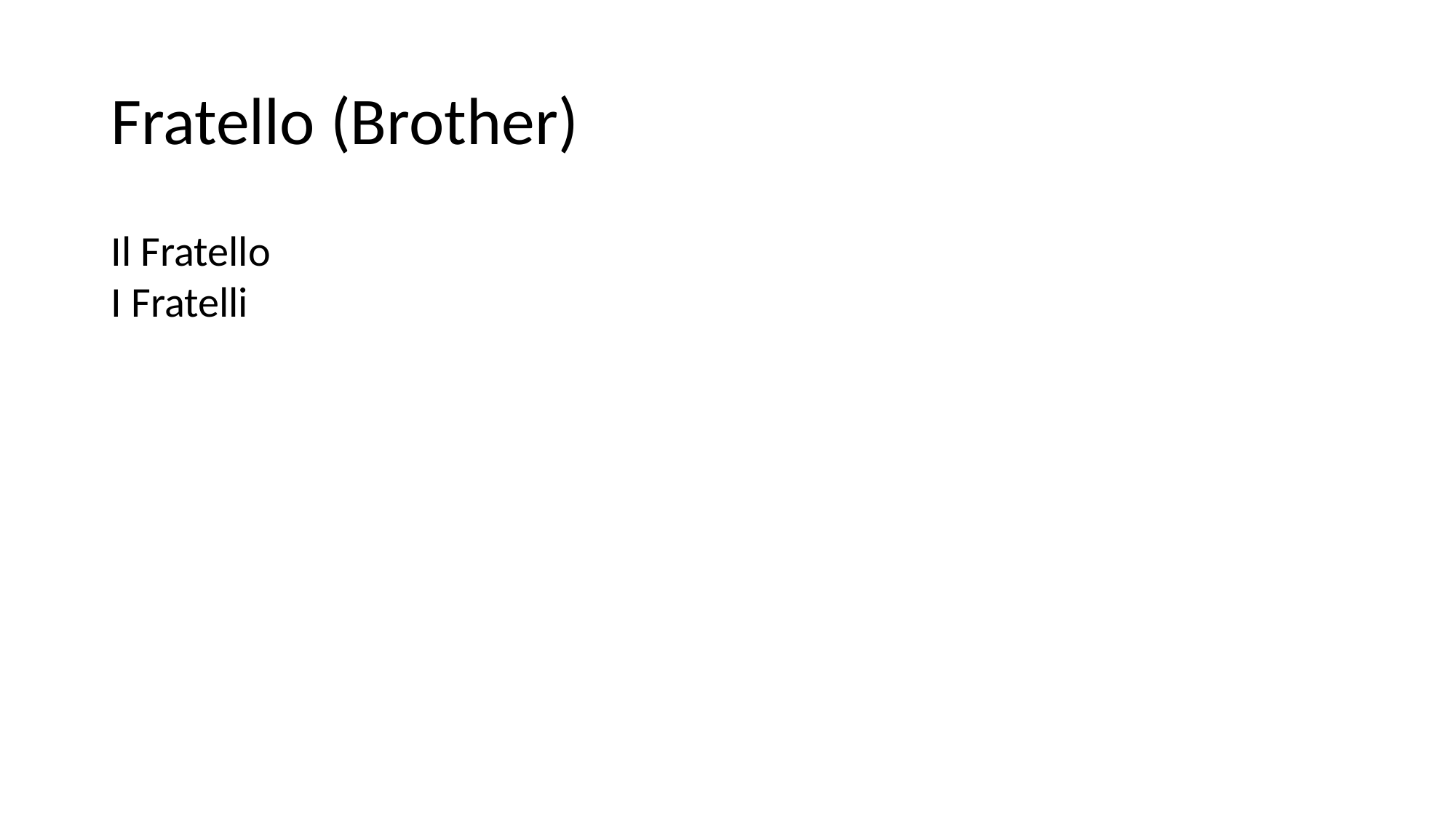

# Fratello (Brother)
Il Fratello
I Fratelli